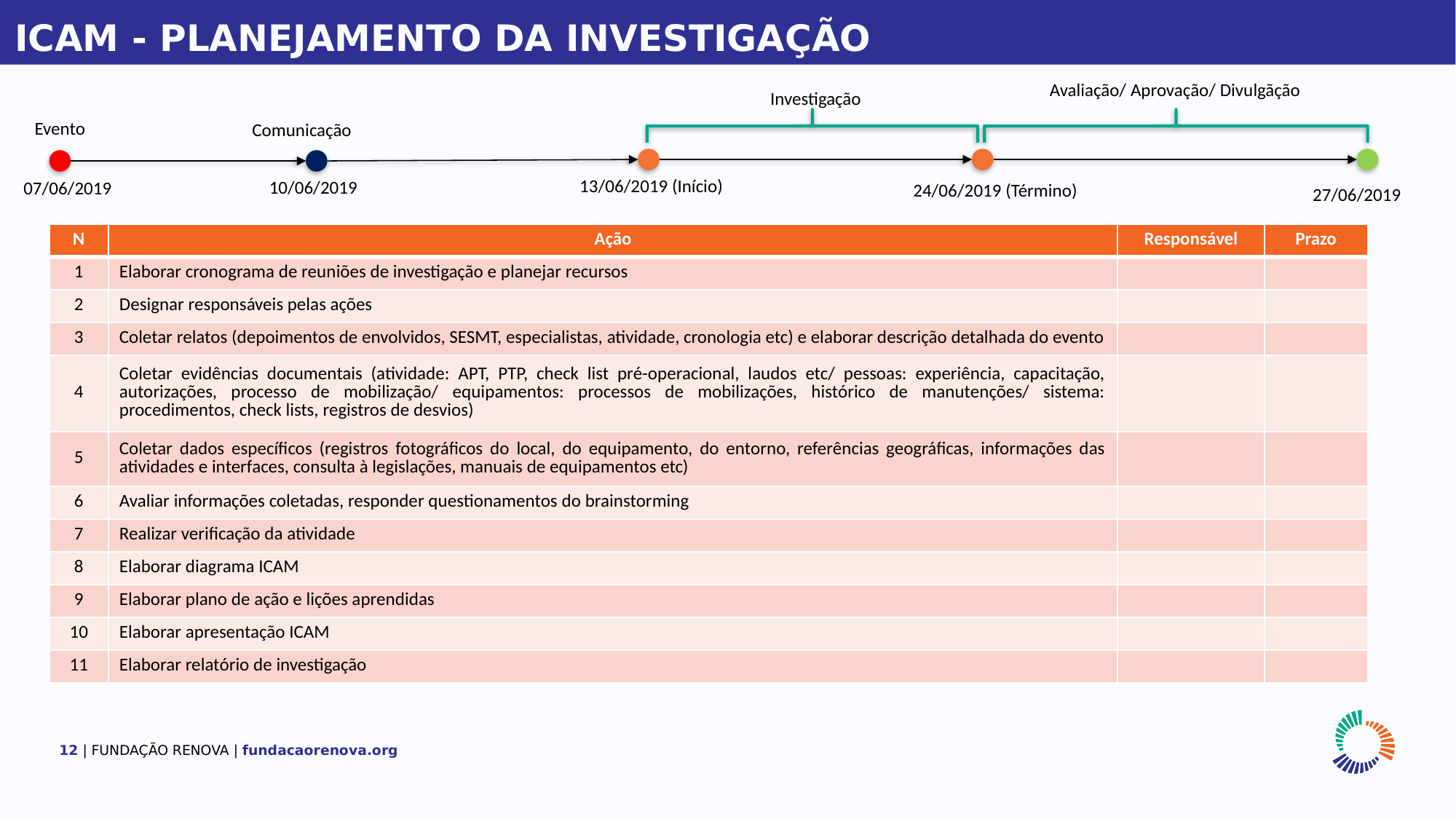

ICAM - PLANEJAMENTO DA INVESTIGAÇÃO

Avaliação/ Aprovação/ Divulgãção
Investigação
Evento
Comunicação

13/06/2019 (Início)
10/06/2019
07/06/2019
24/06/2019 (Término)
27/06/2019
| N | Ação | Responsável | Prazo |
| --- | --- | --- | --- |
| 1 | Elaborar cronograma de reuniões de investigação e planejar recursos |  |  |
| 2 | Designar responsáveis pelas ações |  |  |
| 3 | Coletar relatos (depoimentos de envolvidos, SESMT, especialistas, atividade, cronologia etc) e elaborar descrição detalhada do evento |  |  |
| 4 | Coletar evidências documentais (atividade: APT, PTP, check list pré-operacional, laudos etc/ pessoas: experiência, capacitação, autorizações, processo de mobilização/ equipamentos: processos de mobilizações, histórico de manutenções/ sistema: procedimentos, check lists, registros de desvios) |  |  |
| 5 | Coletar dados específicos (registros fotográficos do local, do equipamento, do entorno, referências geográficas, informações das atividades e interfaces, consulta à legislações, manuais de equipamentos etc) |  |  |
| 6 | Avaliar informações coletadas, responder questionamentos do brainstorming |  |  |
| 7 | Realizar verificação da atividade |  |  |
| 8 | Elaborar diagrama ICAM |  |  |
| 9 | Elaborar plano de ação e lições aprendidas |  |  |
| 10 | Elaborar apresentação ICAM |  |  |
| 11 | Elaborar relatório de investigação |  |  |